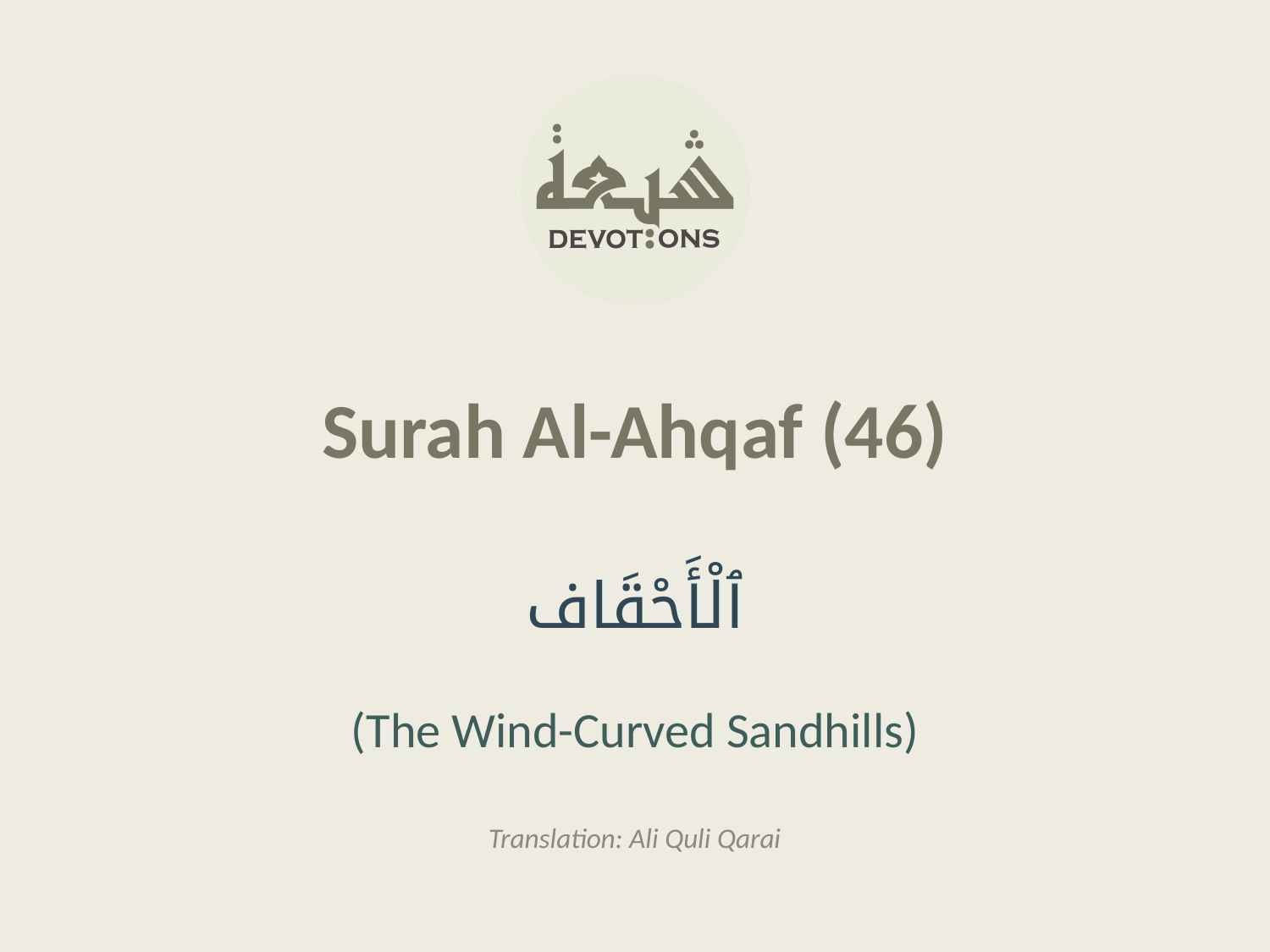

Surah Al-Ahqaf (46)
ٱلْأَحْقَاف
(The Wind-Curved Sandhills)
Translation: Ali Quli Qarai